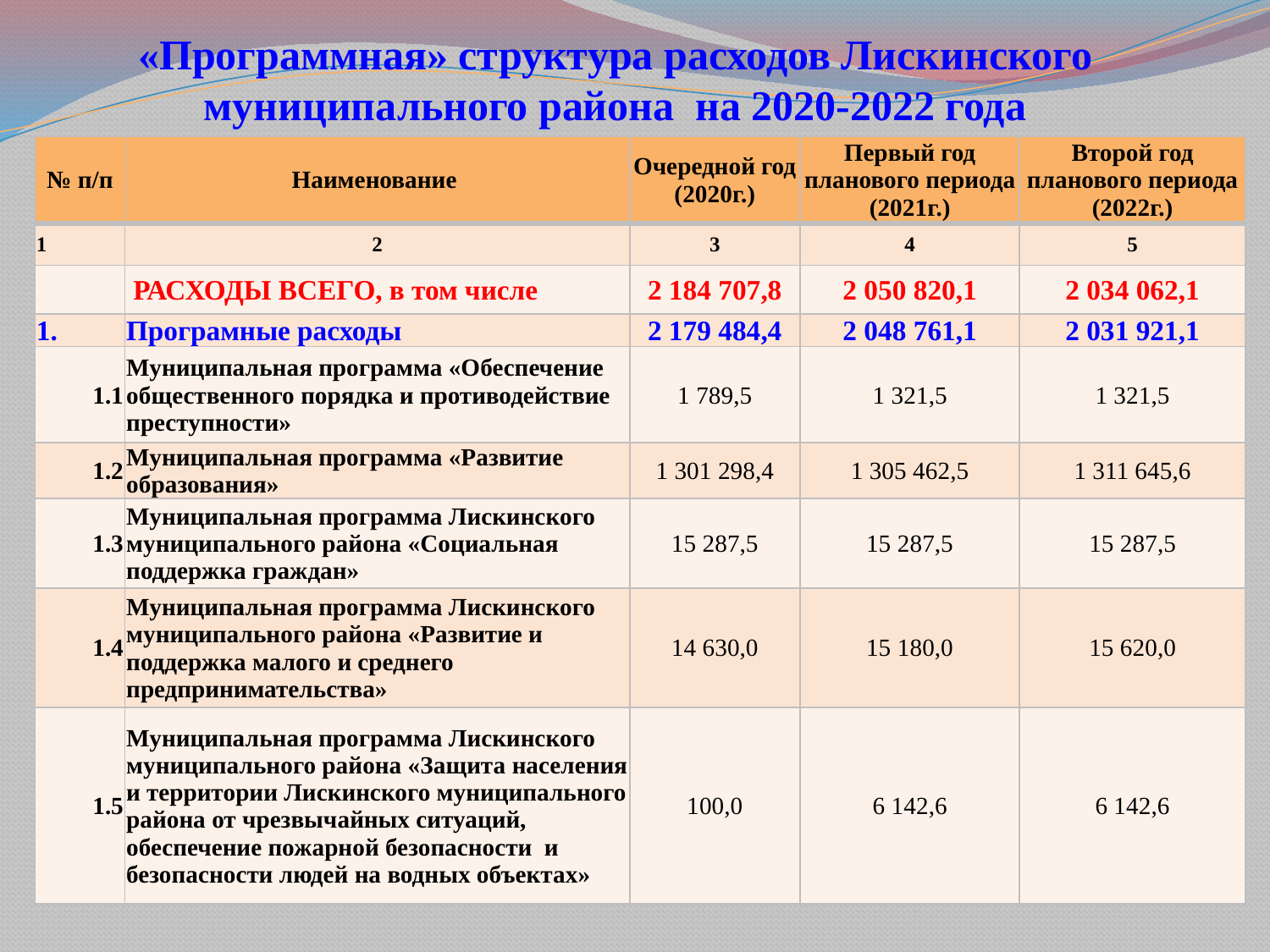

# «Программная» структура расходов Лискинского муниципального района  на 2020-2022 года
| № п/п | Наименование | Очередной год (2020г.) | Первый год планового периода (2021г.) | Второй год планового периода (2022г.) |
| --- | --- | --- | --- | --- |
| 1 | 2 | 3 | 4 | 5 |
|  | РАСХОДЫ ВСЕГО, в том числе | 2 184 707,8 | 2 050 820,1 | 2 034 062,1 |
| 1. | Програмные расходы | 2 179 484,4 | 2 048 761,1 | 2 031 921,1 |
| 1.1 | Муниципальная программа «Обеспечение общественного порядка и противодействие преступности» | 1 789,5 | 1 321,5 | 1 321,5 |
| 1.2 | Муниципальная программа «Развитие образования» | 1 301 298,4 | 1 305 462,5 | 1 311 645,6 |
| 1.3 | Муниципальная программа Лискинского муниципального района «Социальная поддержка граждан» | 15 287,5 | 15 287,5 | 15 287,5 |
| 1.4 | Муниципальная программа Лискинского муниципального района «Развитие и поддержка малого и среднего предпринимательства» | 14 630,0 | 15 180,0 | 15 620,0 |
| 1.5 | Муниципальная программа Лискинского муниципального района «Защита населения и территории Лискинского муниципального района от чрезвычайных ситуаций, обеспечение пожарной безопасности и безопасности людей на водных объектах» | 100,0 | 6 142,6 | 6 142,6 |